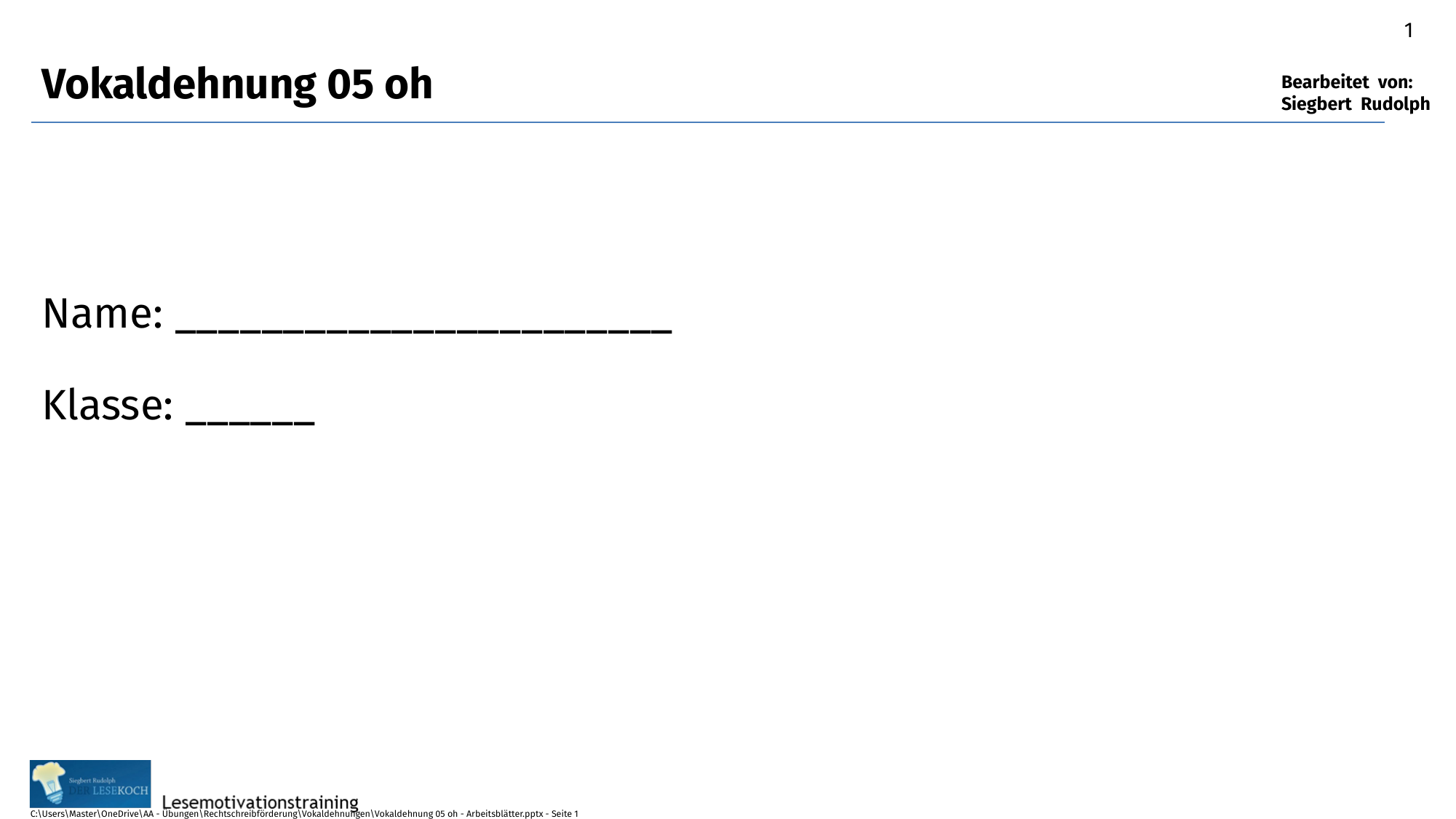

# Vokaldehnung 05 oh Name: _______________________ Klasse: ______
1

C:\Users\Master\OneDrive\AA - Übungen\Rechtschreibförderung\Vokaldehnungen\Vokaldehnung 05 oh - Arbeitsblätter.pptx - Seite 1